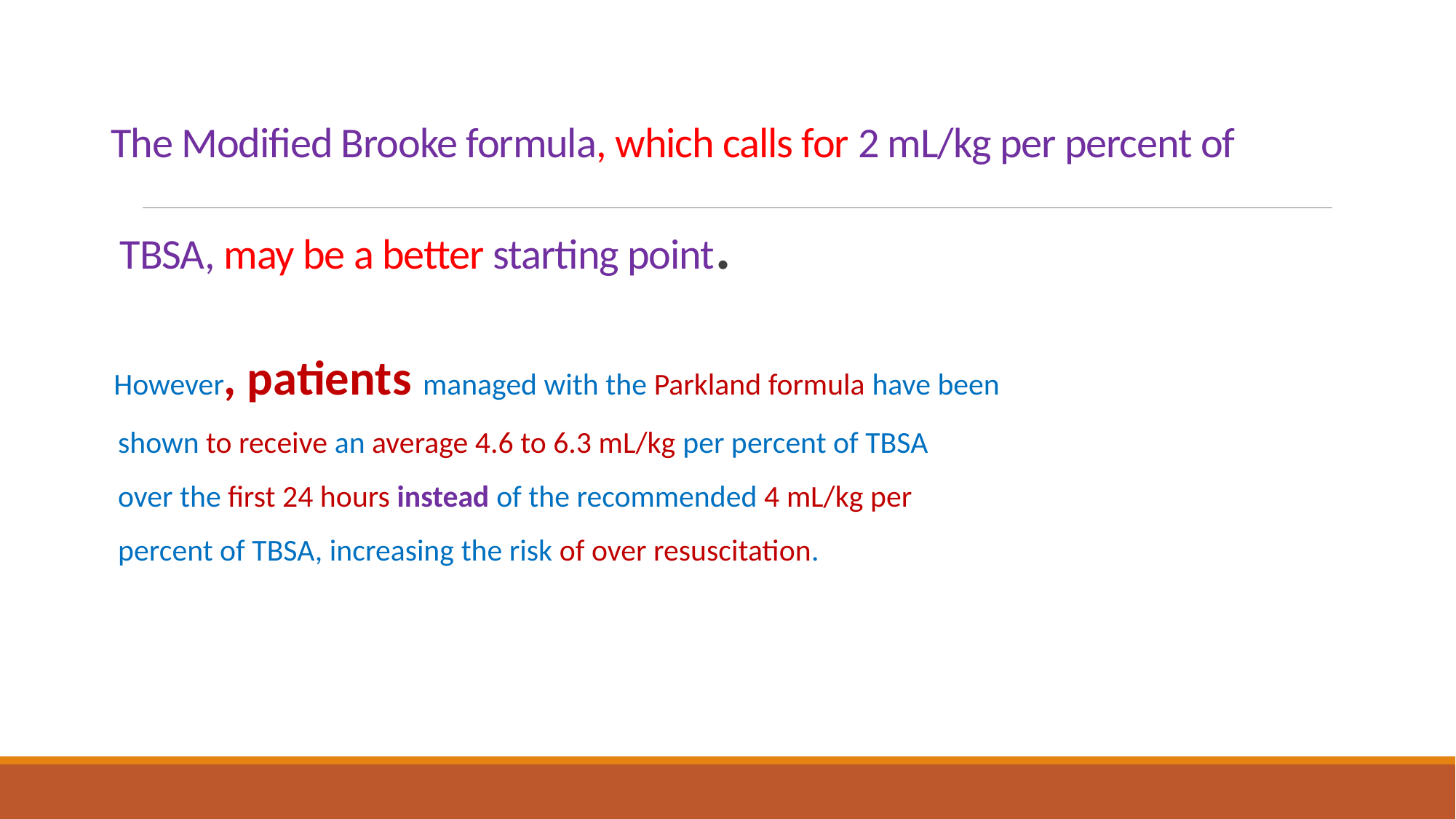

# The Modified Brooke formula, which calls for 2 mL/kg per percent of TBSA, may be a better starting point.
  However, patients managed with the Parkland formula have been
 shown to receive an average 4.6 to 6.3 mL/kg per percent of TBSA
 over the first 24 hours instead of the recommended 4 mL/kg per
 percent of TBSA, increasing the risk of over resuscitation.